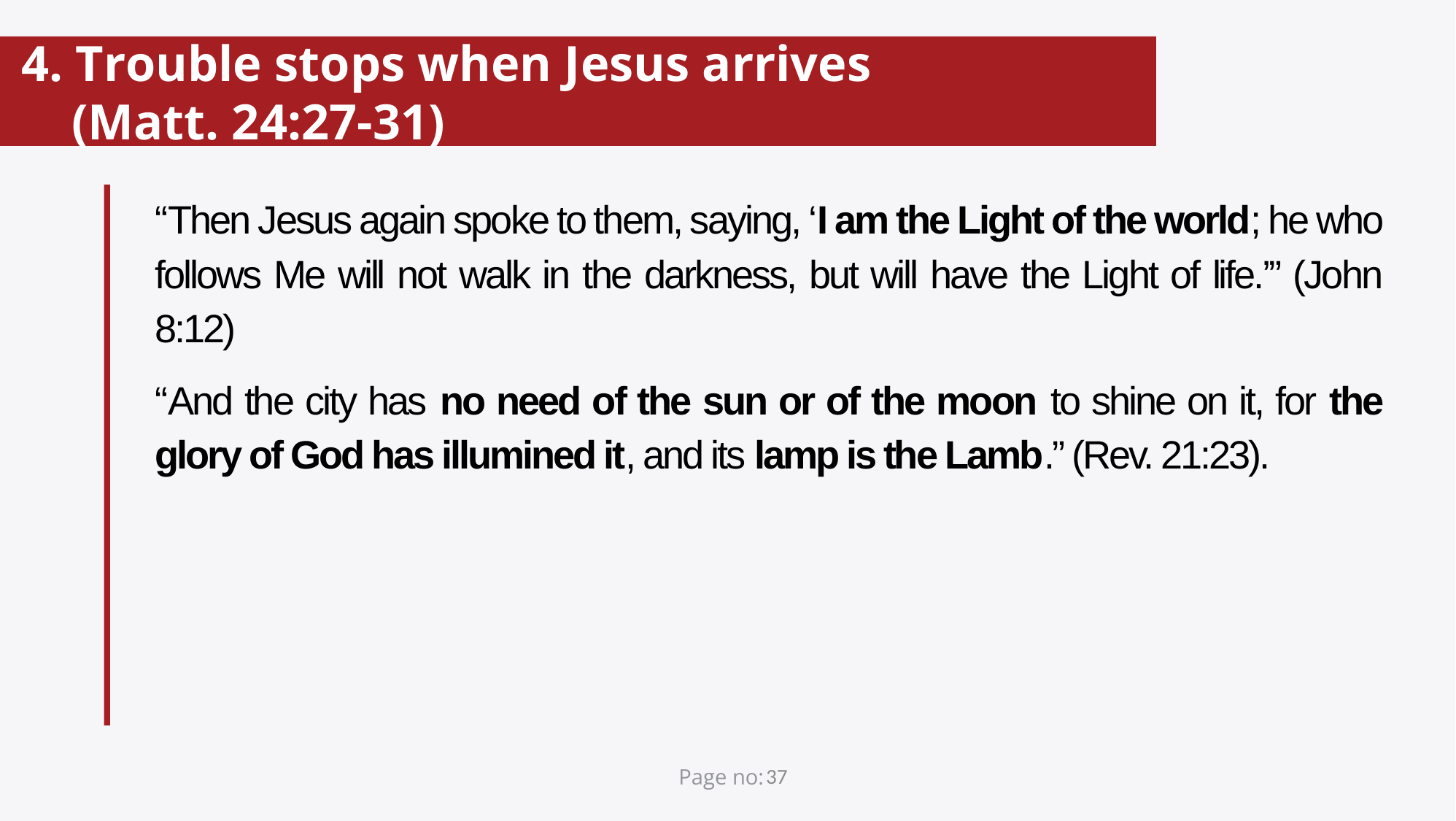

# 4. Trouble stops when Jesus arrives (Matt. 24:27-31)
“Then Jesus again spoke to them, saying, ‘I am the Light of the world; he who follows Me will not walk in the darkness, but will have the Light of life.’” (John 8:12)
“And the city has no need of the sun or of the moon to shine on it, for the glory of God has illumined it, and its lamp is the Lamb.” (Rev. 21:23).